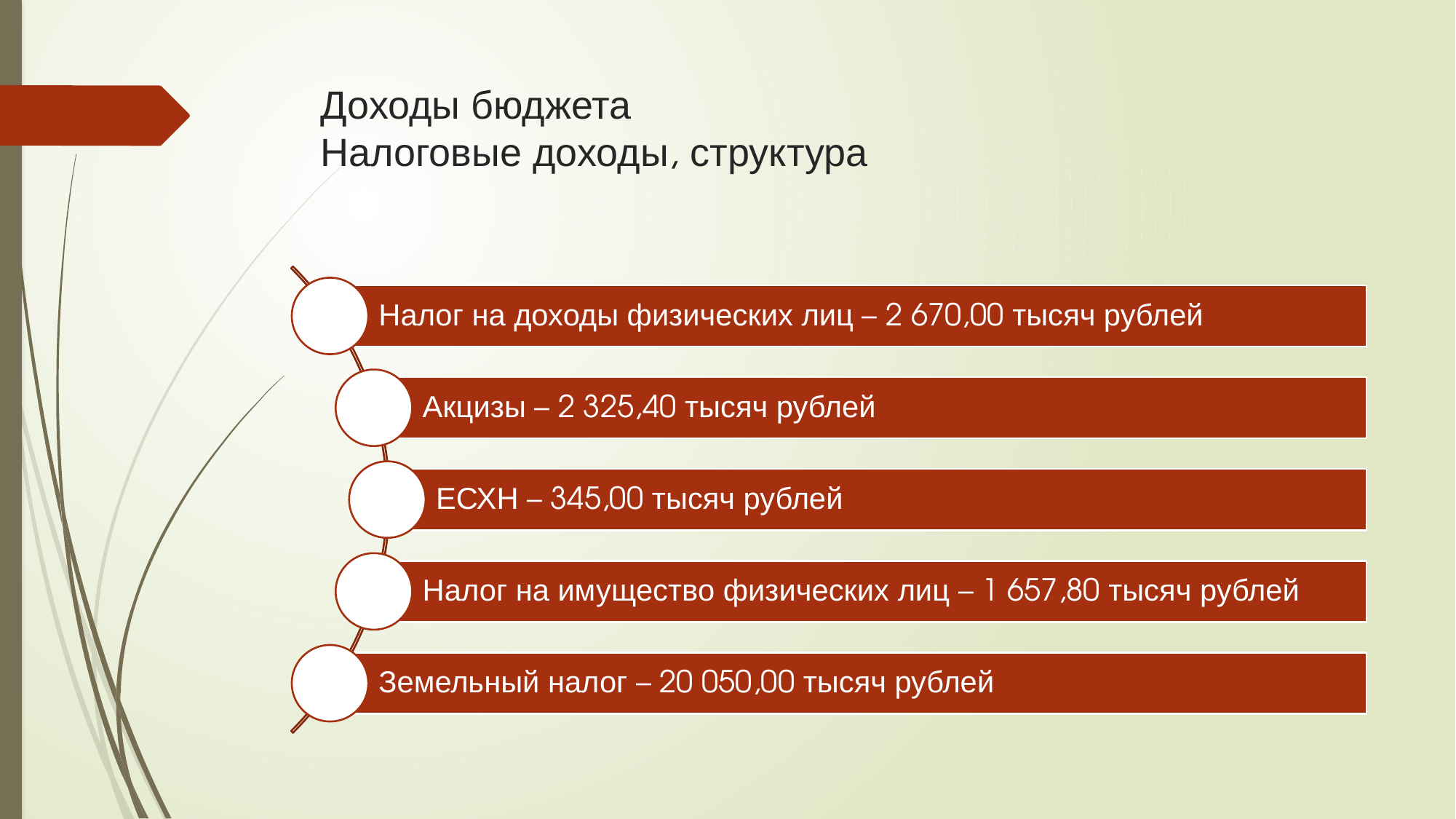

# Доходы бюджета Налоговые доходы, структура
Налог на доходы физических лиц – 2 670,00 тысяч рублей
Акцизы – 2 325,40 тысяч рублей
ЕСХН – 345,00 тысяч рублей
Налог на имущество физических лиц – 1 657,80 тысяч рублей
Земельный налог – 20 050,00 тысяч рублей